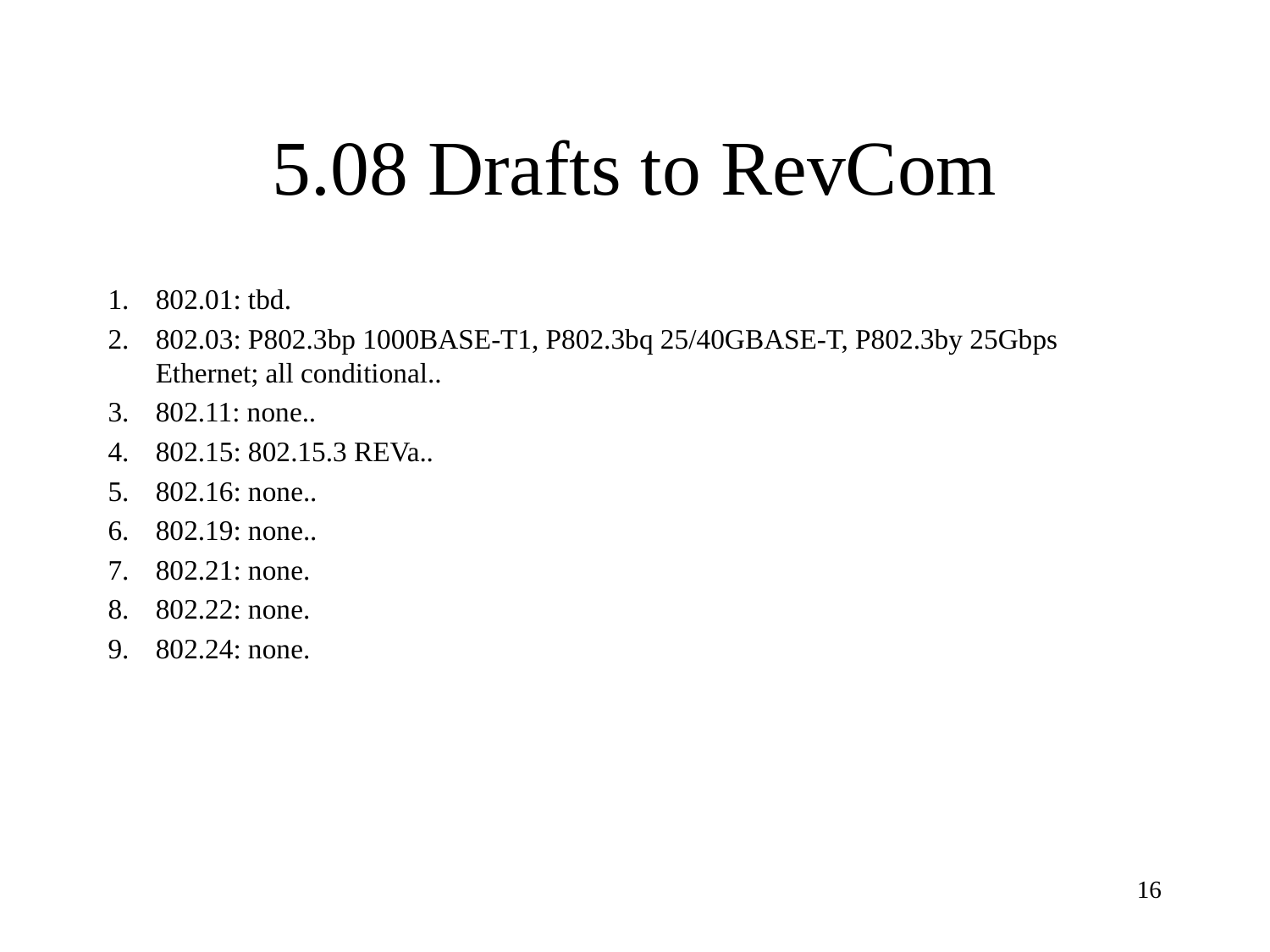

# 5.08 Drafts to RevCom
802.01: tbd.
802.03: P802.3bp 1000BASE-T1, P802.3bq 25/40GBASE-T, P802.3by 25Gbps Ethernet; all conditional..
802.11: none..
802.15: 802.15.3 REVa..
802.16: none..
802.19: none..
802.21: none.
802.22: none.
802.24: none.
16